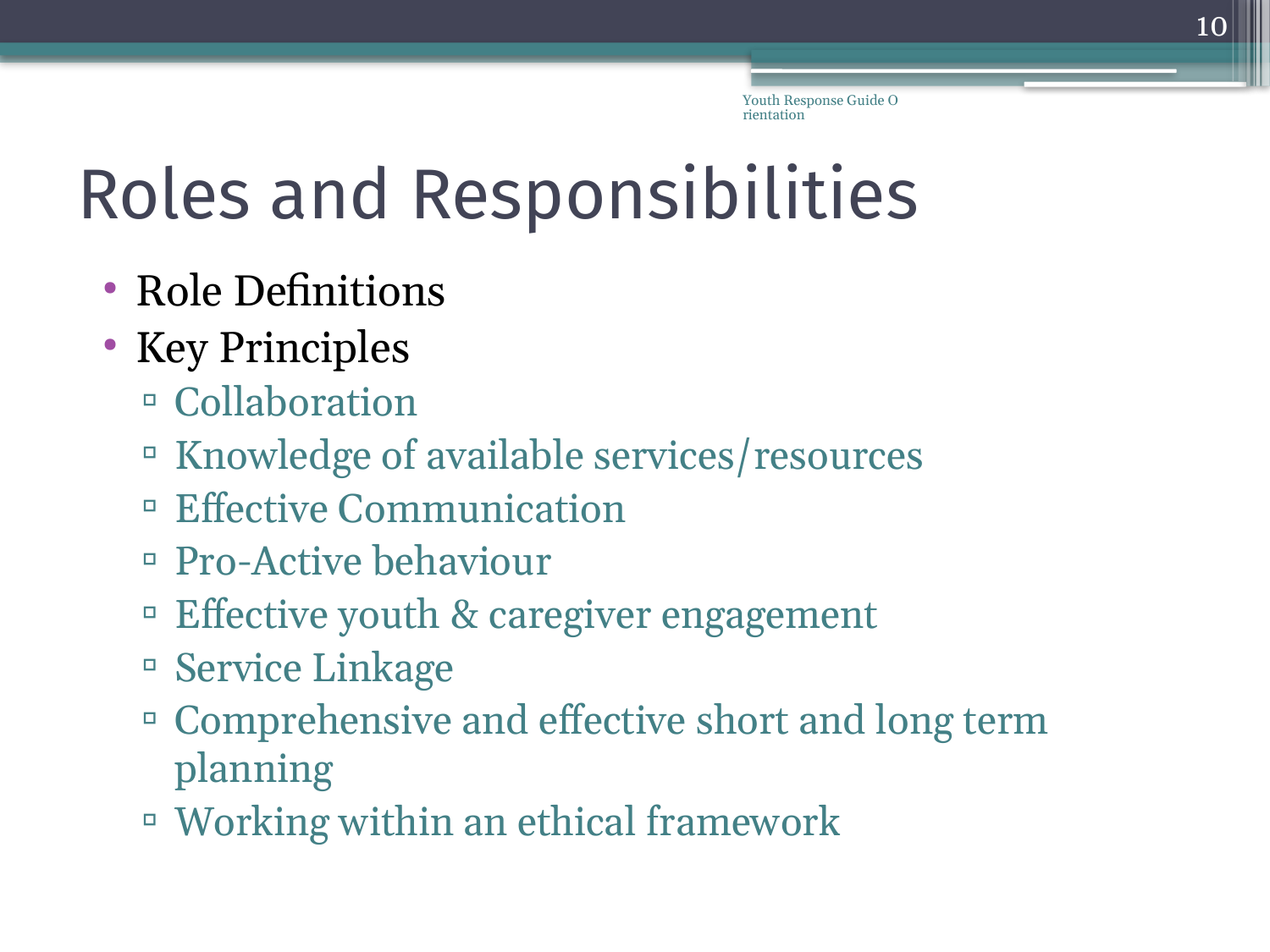

10
Youth Response Guide Orientation
# Roles and Responsibilities
Role Definitions
Key Principles
Collaboration
Knowledge of available services/resources
Effective Communication
Pro-Active behaviour
Effective youth & caregiver engagement
Service Linkage
Comprehensive and effective short and long term planning
Working within an ethical framework